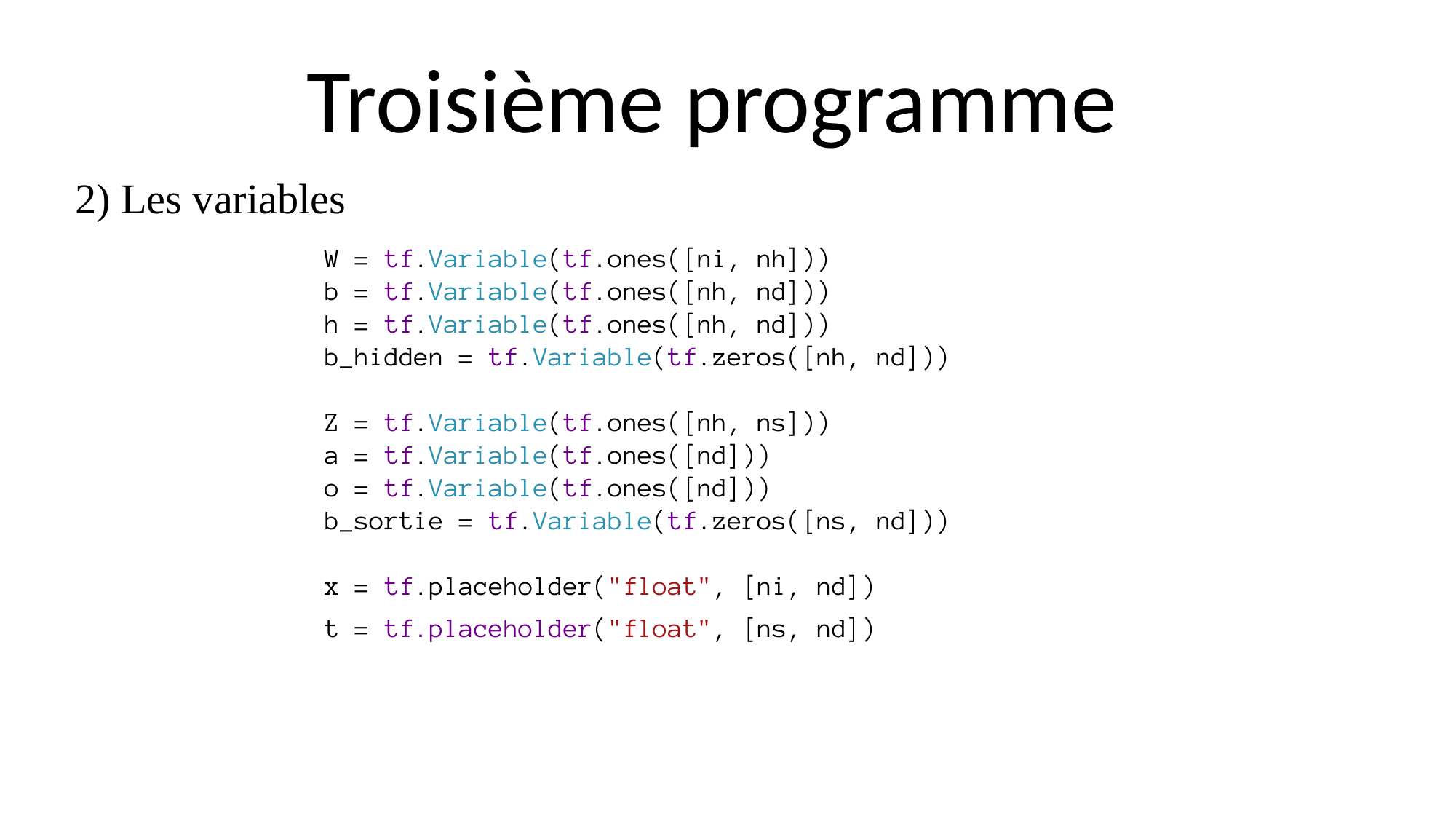

Troisième programme
2) Les variables
W = tf.Variable(tf.ones([ni, nh]))
b = tf.Variable(tf.ones([nh, nd]))
h = tf.Variable(tf.ones([nh, nd]))
b_hidden = tf.Variable(tf.zeros([nh, nd]))

Z = tf.Variable(tf.ones([nh, ns]))
a = tf.Variable(tf.ones([nd]))
o = tf.Variable(tf.ones([nd]))
b_sortie = tf.Variable(tf.zeros([ns, nd]))

x = tf.placeholder("float", [ni, nd])
t = tf.placeholder("float", [ns, nd])